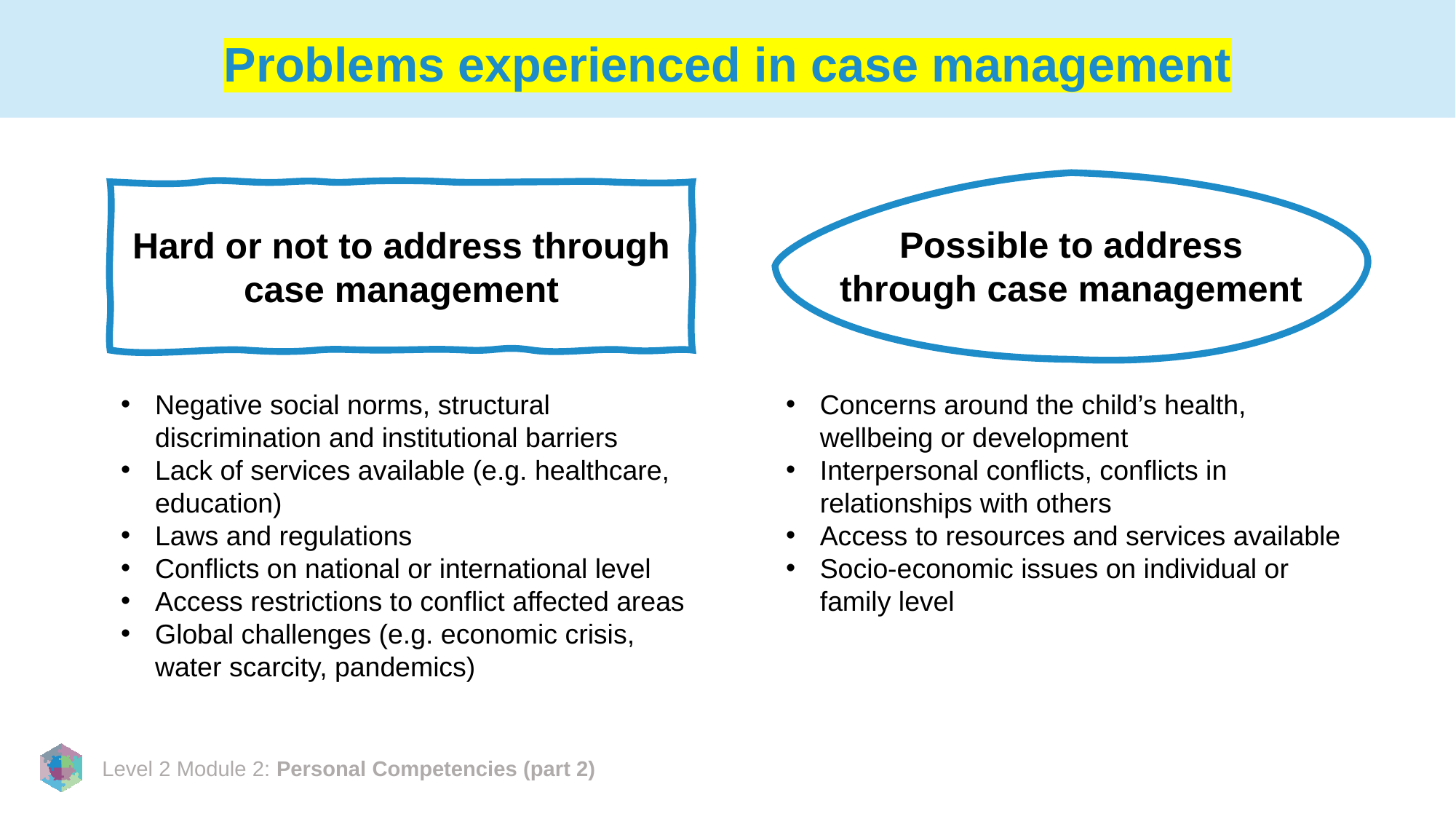

# Problems experienced in case management
Hard or not to address through case management
Possible to address through case management
Negative social norms, structural discrimination and institutional barriers
Lack of services available (e.g. healthcare, education)
Laws and regulations
Conflicts on national or international level
Access restrictions to conflict affected areas
Global challenges (e.g. economic crisis, water scarcity, pandemics)
Concerns around the child’s health, wellbeing or development
Interpersonal conflicts, conflicts in relationships with others
Access to resources and services available
Socio-economic issues on individual or family level